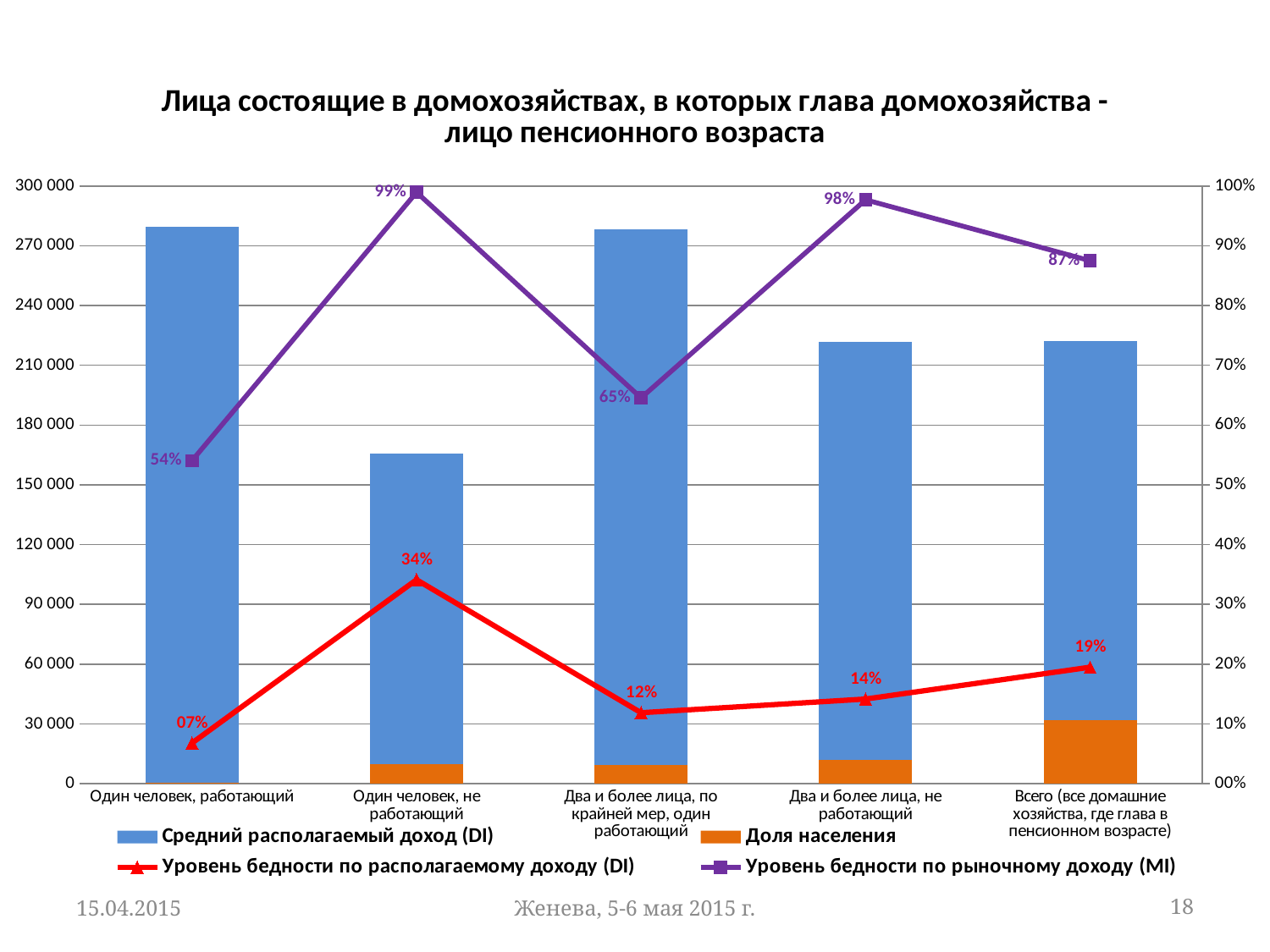

### Chart: Лица состоящие в домохозяйствах, в которых глава домохозяйства - лицо пенсионного возраста

| Category | Средний располагаемый доход (DI) | Доля населения | Уровень бедности по располагаемому доходу (DI) | Уровень бедности по рыночному доходу (MI) |
|---|---|---|---|---|
| Один человек, работающий | 279712.20172384713 | 0.0016864050323690928 | 0.06811476696721912 | 0.5405232866010519 |
| Один человек, не работающий | 165542.39161021516 | 0.03250014278364159 | 0.3412074226518795 | 0.9893600736089883 |
| Два и более лица, по крайней мер, один работающий | 278281.2287806133 | 0.03157761087440218 | 0.11875397460108118 | 0.6454771047872019 |
| Два и более лица, не работающий | 221923.40598565945 | 0.04014169857126138 | 0.14163774244380323 | 0.9768382890630576 |
| Всего (все домашние хозяйства, где глава в пенсионном возрасте) | 222345.57051520026 | 0.10590585726167451 | 0.1948872889348718 | 0.8749323242260091 |
15.04.2015
Женева, 5-6 мая 2015 г.
18